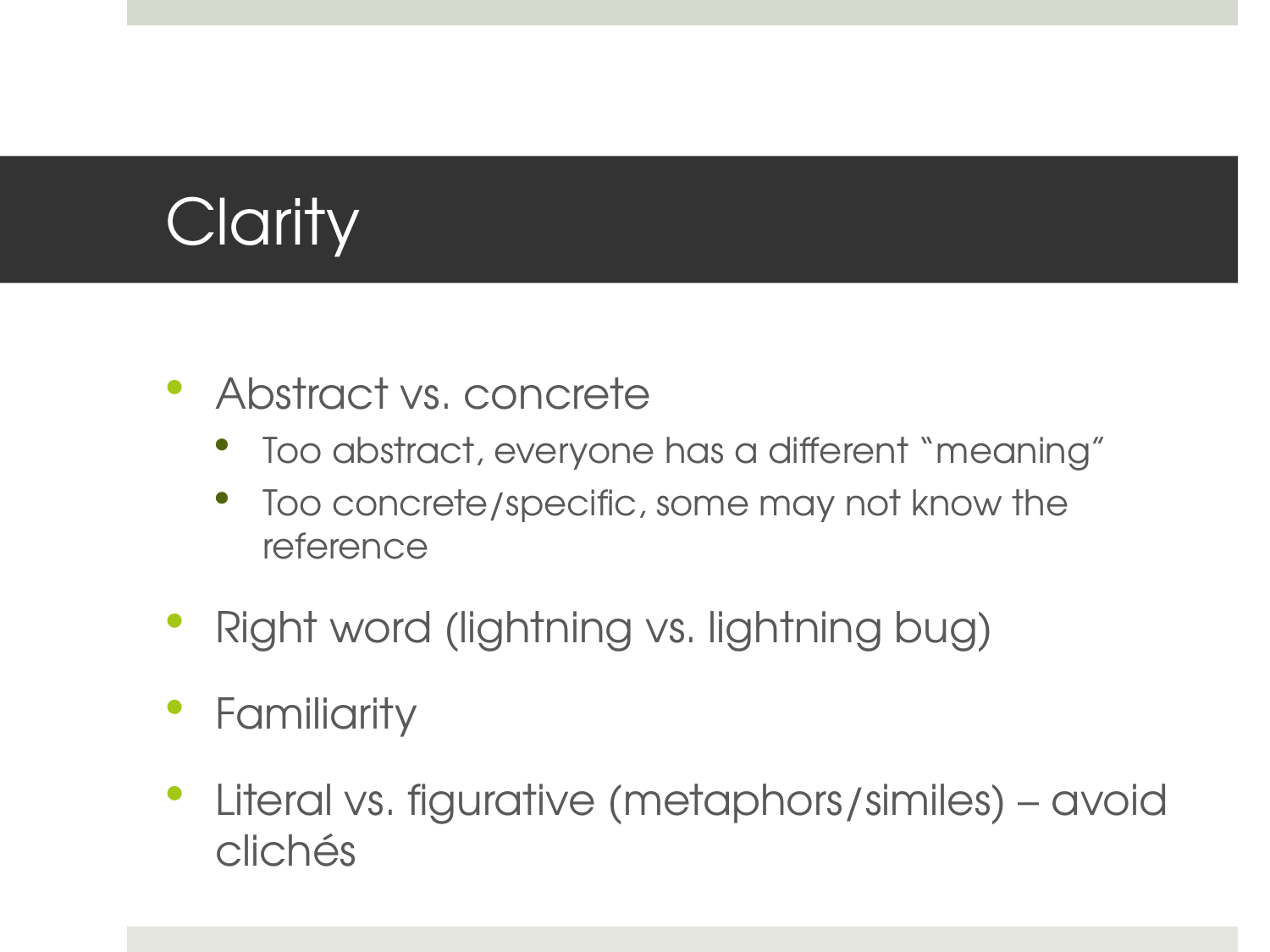

# Clarity
Abstract vs. concrete
Too abstract, everyone has a different “meaning”
Too concrete/specific, some may not know the reference
Right word (lightning vs. lightning bug)
Familiarity
Literal vs. figurative (metaphors/similes) – avoid clichés